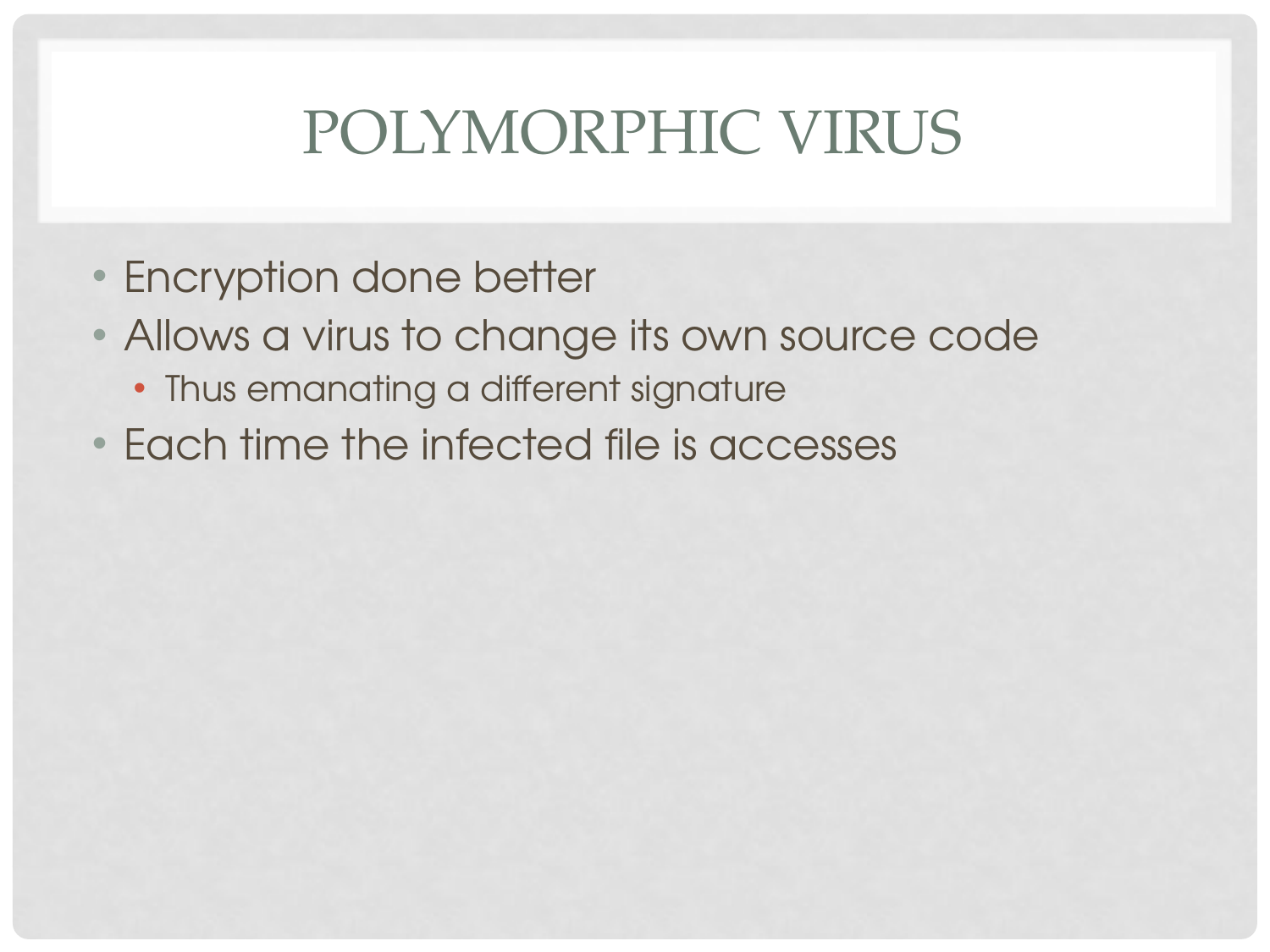

# Polymorphic virus
Encryption done better
Allows a virus to change its own source code
Thus emanating a different signature
Each time the infected file is accesses